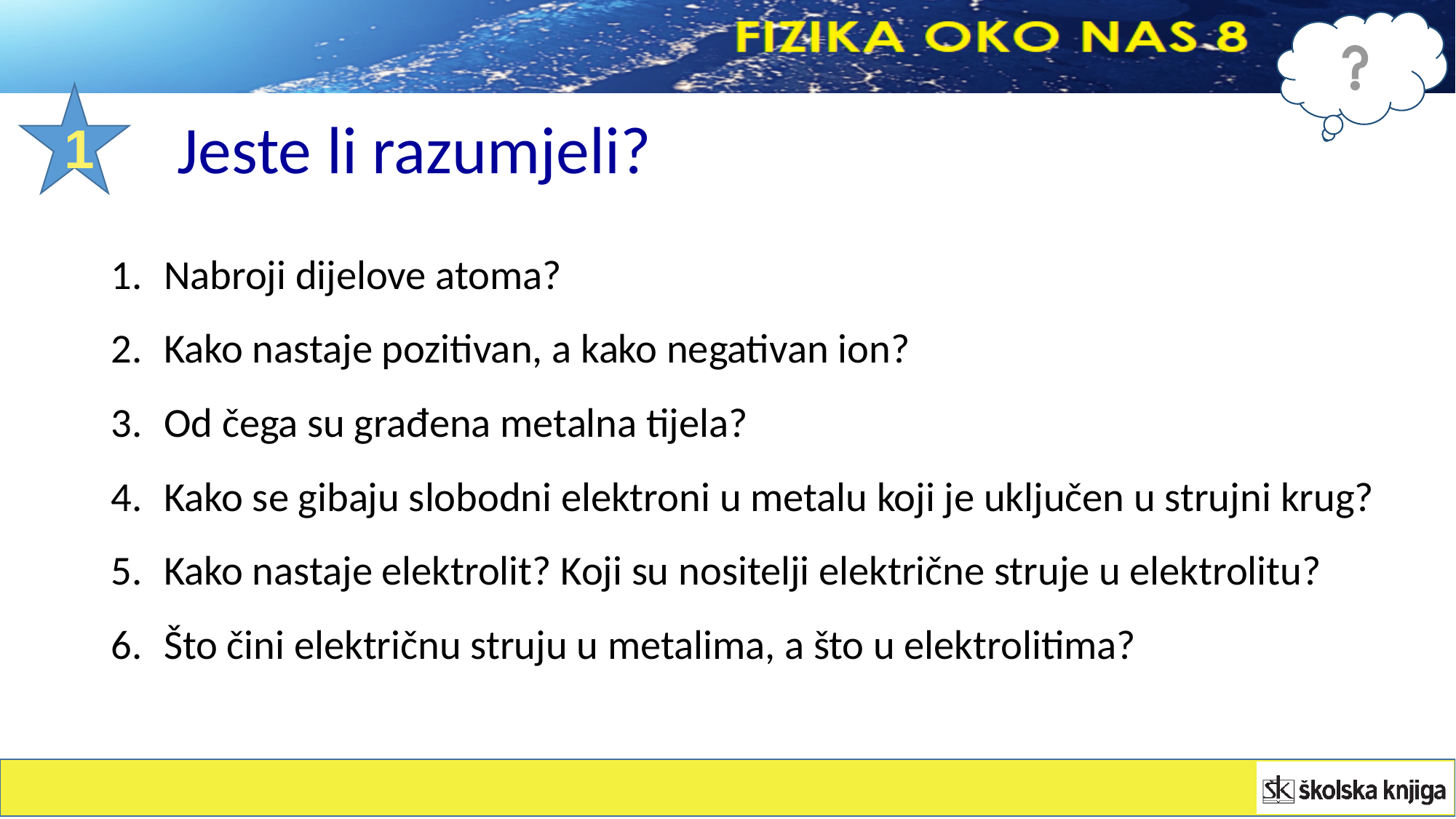

1
Jeste li razumjeli?
Nabroji dijelove atoma?
Kako nastaje pozitivan, a kako negativan ion?
Od čega su građena metalna tijela?
Kako se gibaju slobodni elektroni u metalu koji je uključen u strujni krug?
Kako nastaje elektrolit? Koji su nositelji električne struje u elektrolitu?
Što čini električnu struju u metalima, a što u elektrolitima?